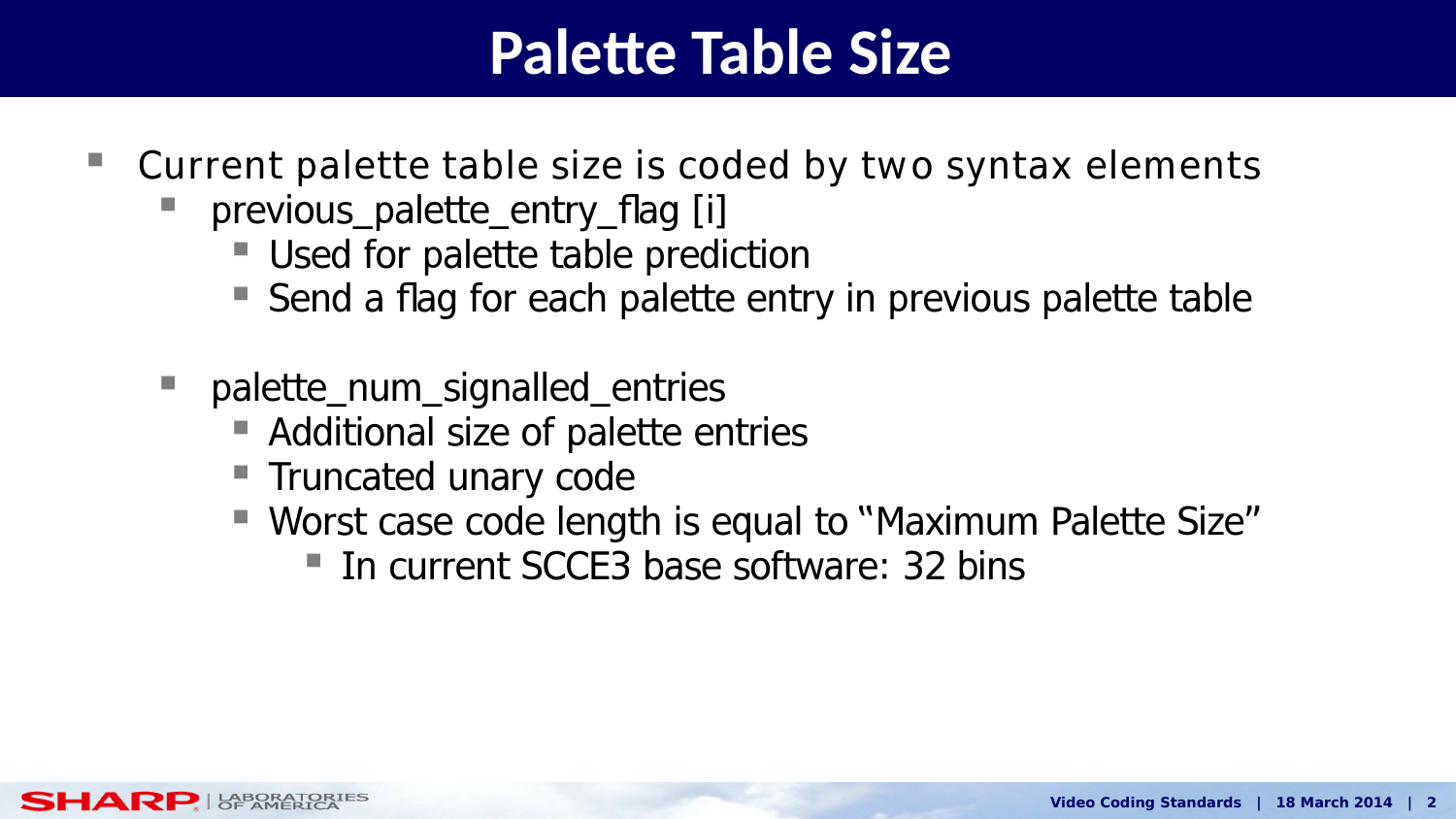

Palette Table Size
Current palette table size is coded by two syntax elements
previous_palette_entry_flag [i]
Used for palette table prediction
Send a flag for each palette entry in previous palette table

palette_num_signalled_entries
Additional size of palette entries
Truncated unary code
Worst case code length is equal to “Maximum Palette Size”
In current SCCE3 base software: 32 bins